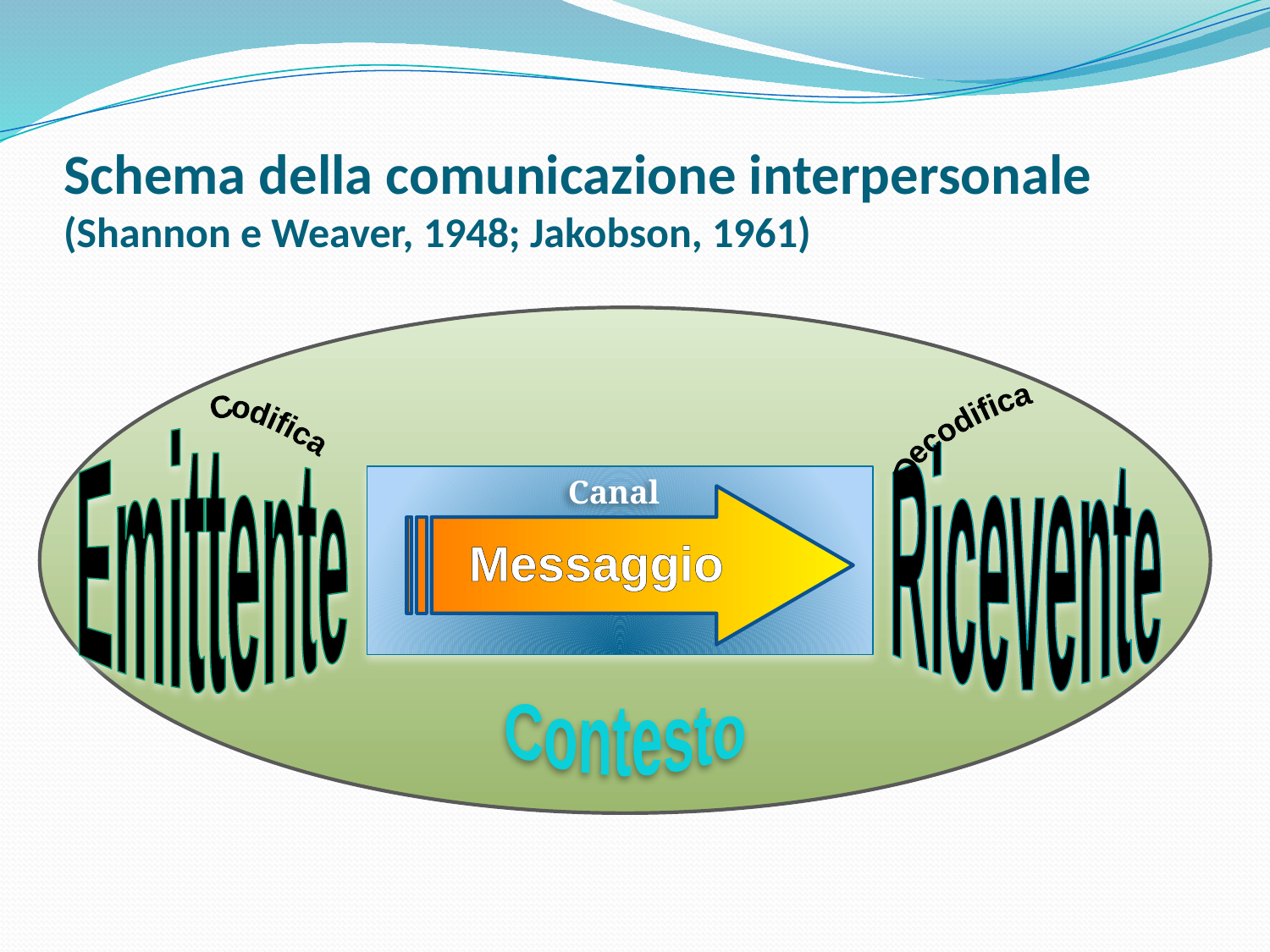

# Schema della comunicazione interpersonale (Shannon e Weaver, 1948; Jakobson, 1961)

Decodifica
Emittente
Ricevente
Codifica

Canale

Messaggio
Contesto